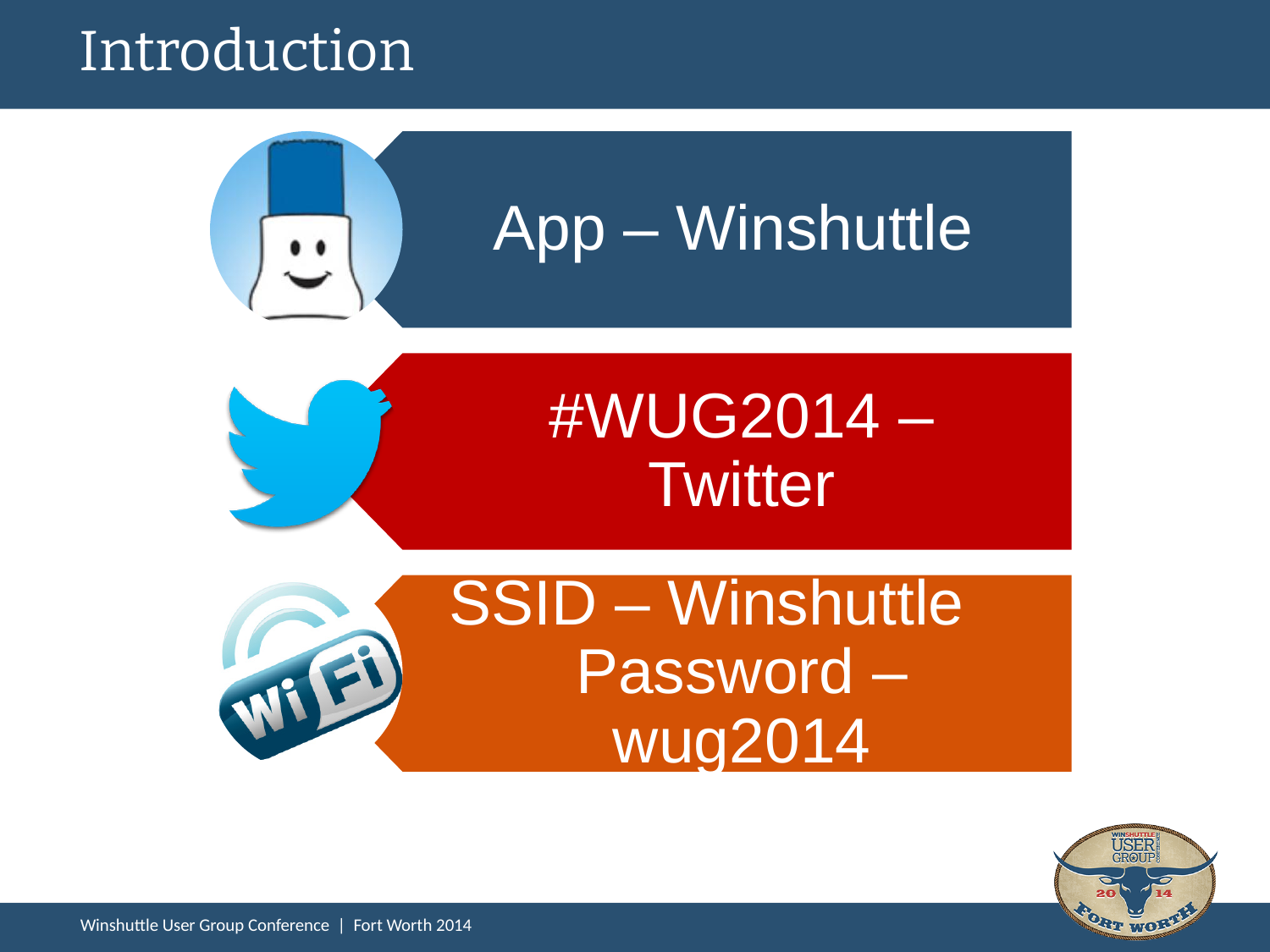

# Introduction
App – Winshuttle

#WUG2014 – Twitter

SSID – Winshuttle
Password – wug2014